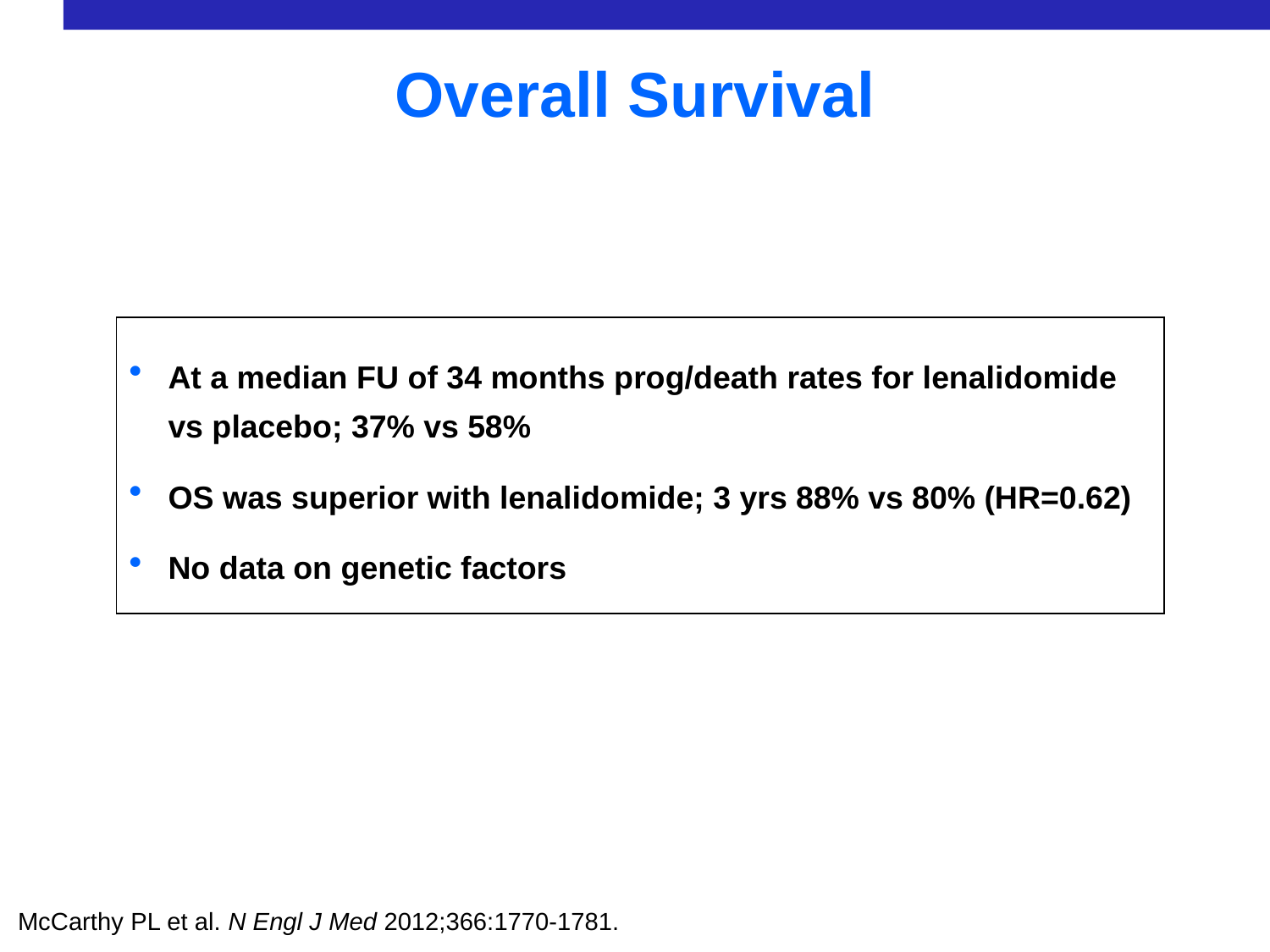

Overall Survival
At a median FU of 34 months prog/death rates for lenalidomide vs placebo; 37% vs 58%
OS was superior with lenalidomide; 3 yrs 88% vs 80% (HR=0.62)
No data on genetic factors
McCarthy PL et al. N Engl J Med 2012;366:1770-1781.